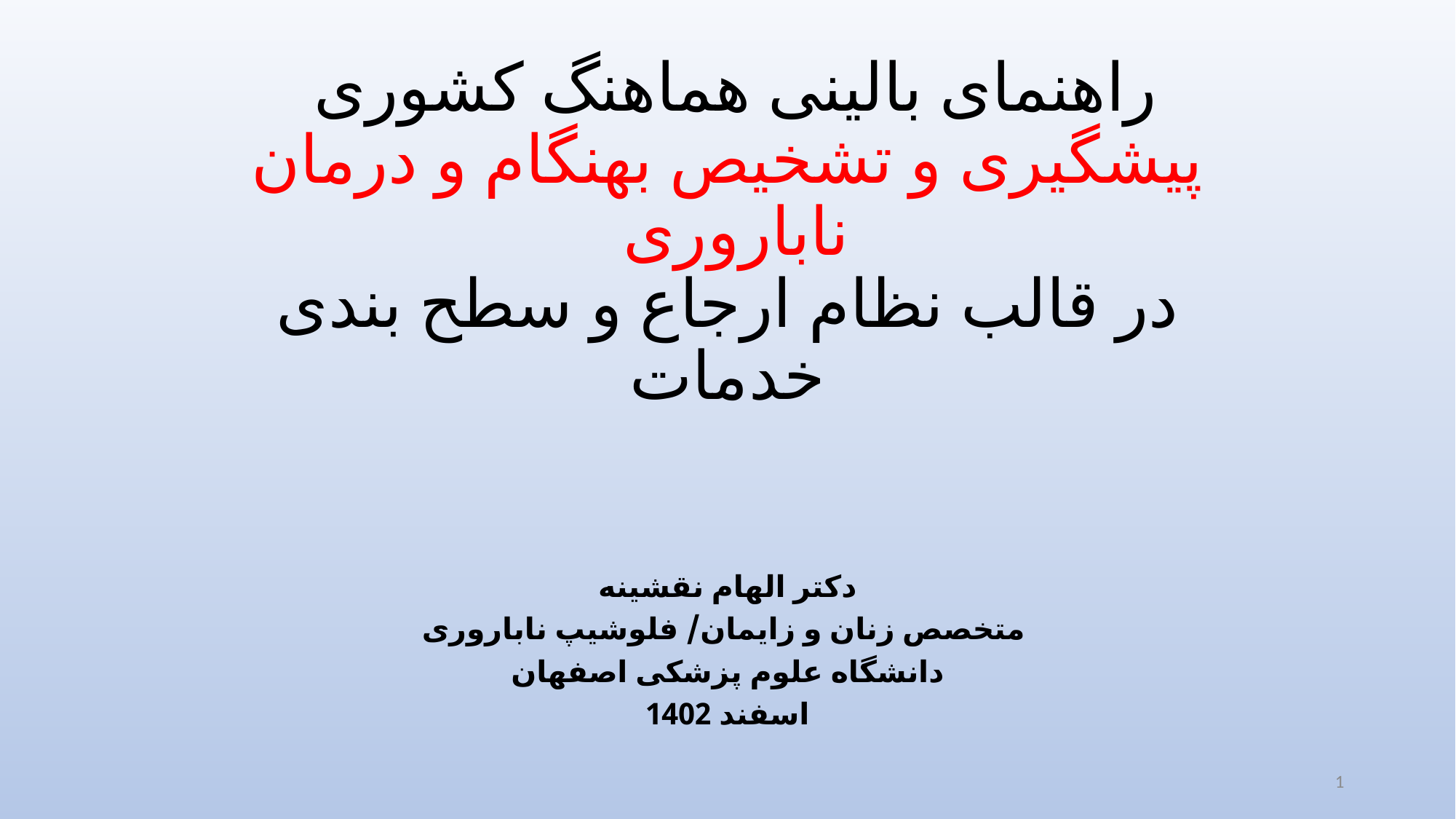

# راهنمای بالینی هماهنگ کشوری پیشگیری و تشخیص بهنگام و درمان ناباروری در قالب نظام ارجاع و سطح بندی خدمات

دکتر الهام نقشینه
متخصص زنان و زایمان/ فلوشیپ ناباروری
دانشگاه علوم پزشکی اصفهان
اسفند 1402
1